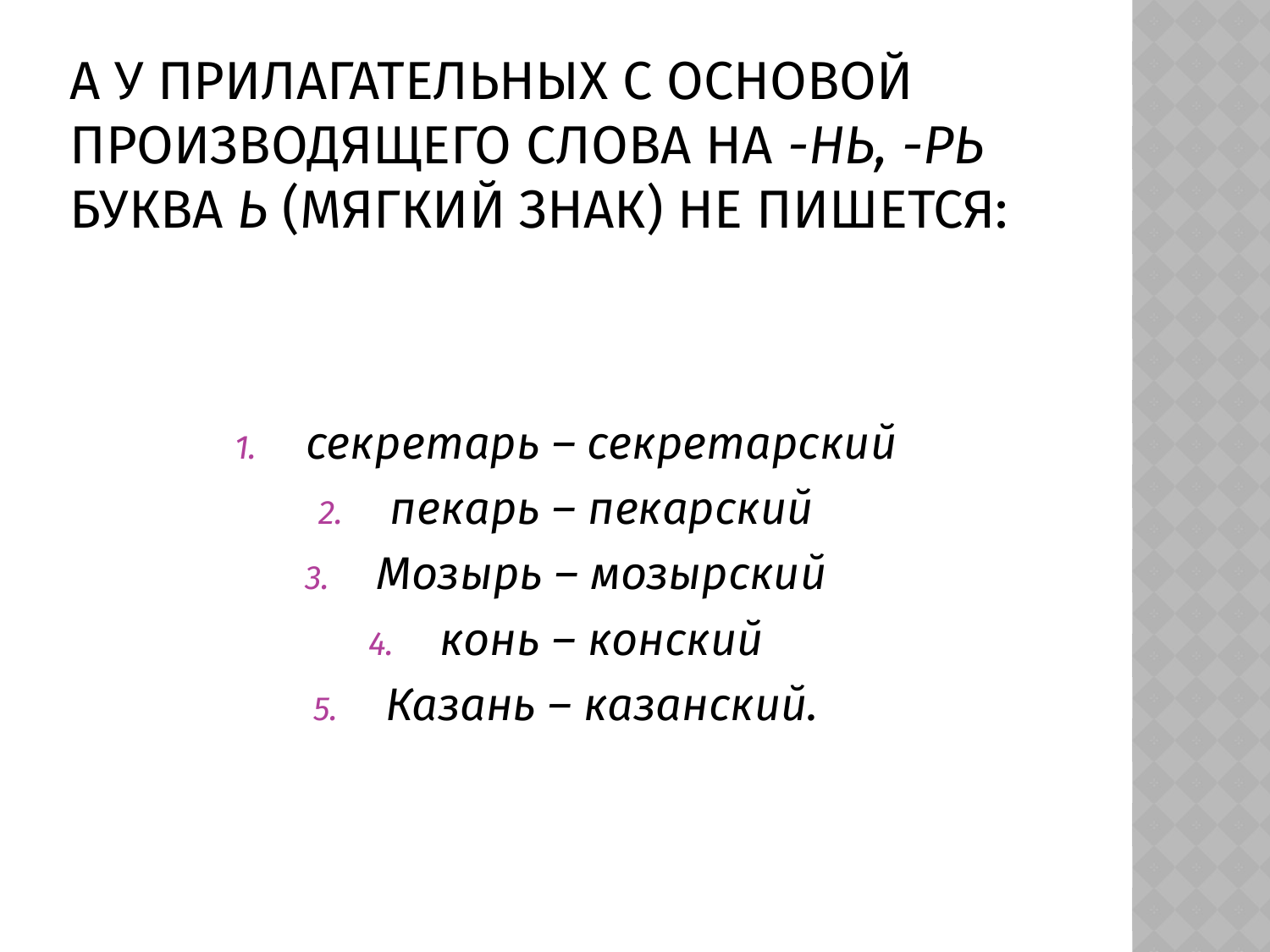

# А у прилагательных с основой производящего слова на -нь, -рь  буква ь (мягкий знак) не пишется:
секретарь – секретарский
пекарь – пекарский
Мозырь – мозырский
конь – конский
Казань – казанский.